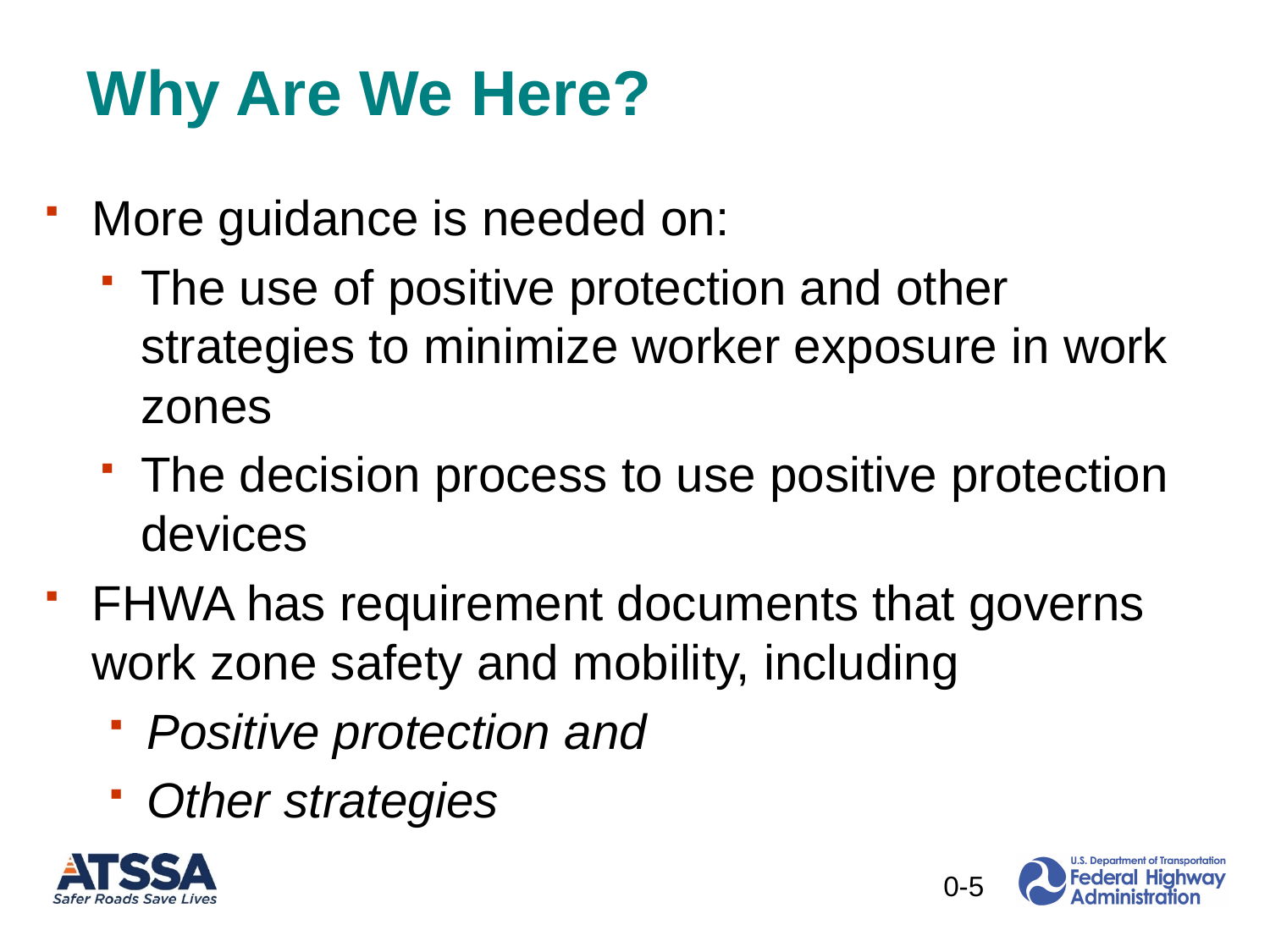

# Why Are We Here?
More guidance is needed on:
The use of positive protection and other strategies to minimize worker exposure in work zones
The decision process to use positive protection devices
FHWA has requirement documents that governs work zone safety and mobility, including
Positive protection and
Other strategies